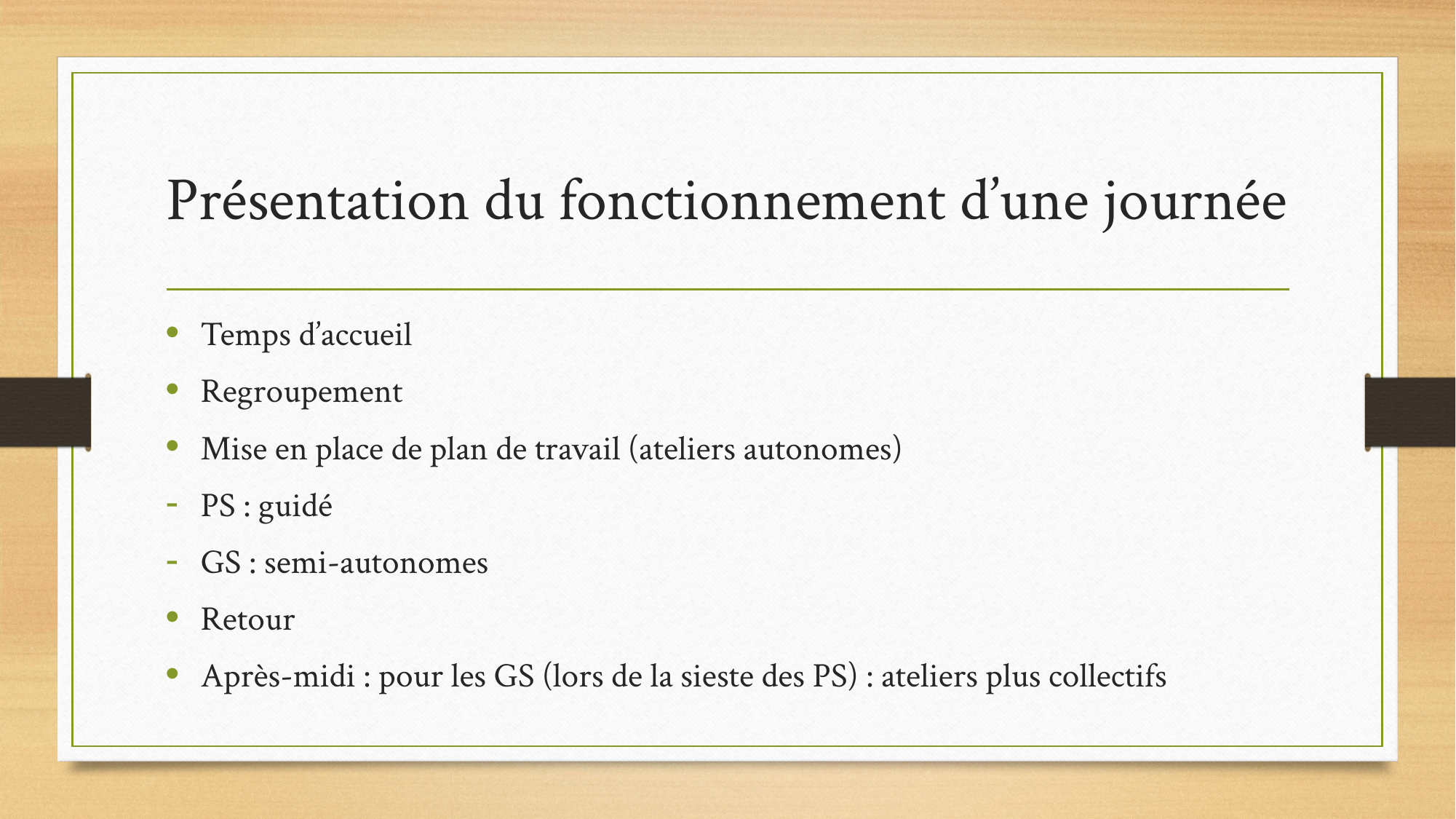

# Présentation du fonctionnement d’une journée
Temps d’accueil
Regroupement
Mise en place de plan de travail (ateliers autonomes)
PS : guidé
GS : semi-autonomes
Retour
Après-midi : pour les GS (lors de la sieste des PS) : ateliers plus collectifs